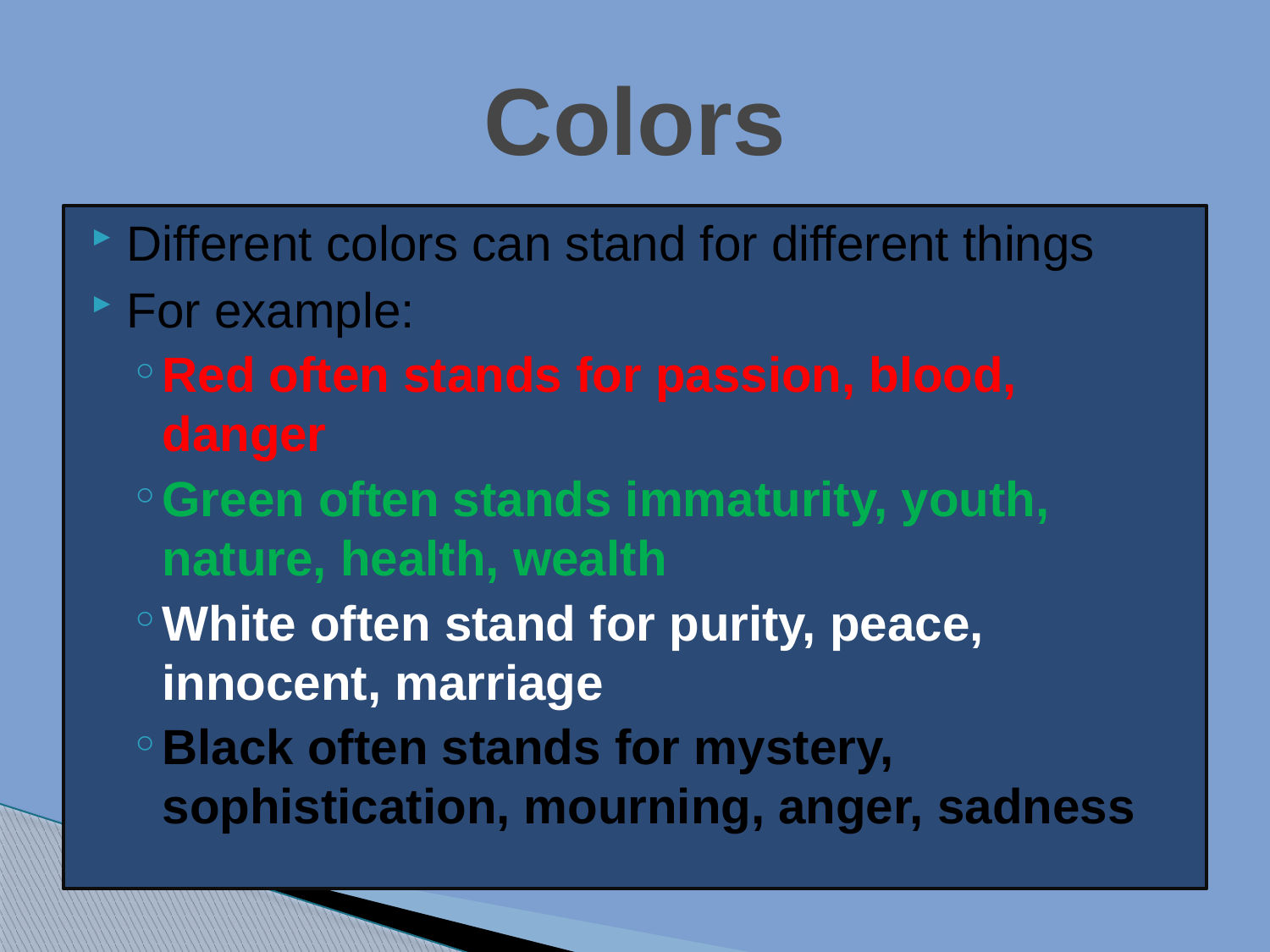

# Colors
Different colors can stand for different things
For example:
Red often stands for passion, blood, danger
Green often stands immaturity, youth, nature, health, wealth
White often stand for purity, peace, innocent, marriage
Black often stands for mystery, sophistication, mourning, anger, sadness